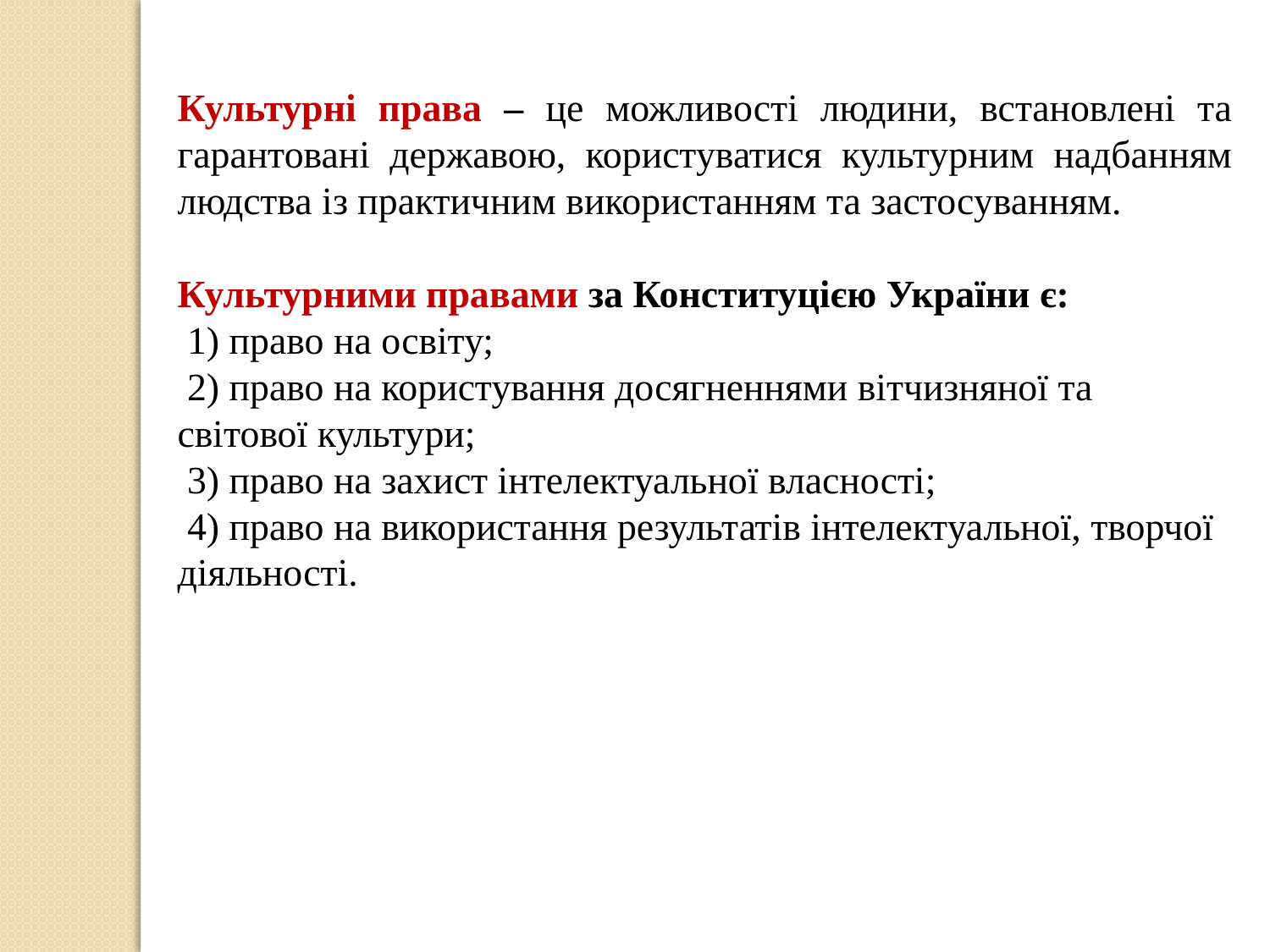

Культурні права – це можливості людини, встановлені та гарантовані державою, користуватися культурним надбанням людства із практичним використанням та застосуванням.

Культурними правами за Конституцією України є:
 1) право на освіту;
 2) право на користування досягненнями вітчизняної та світової культури;
 3) право на захист інтелектуальної власності;
 4) право на використання результатів інтелектуальної, творчої діяльності.